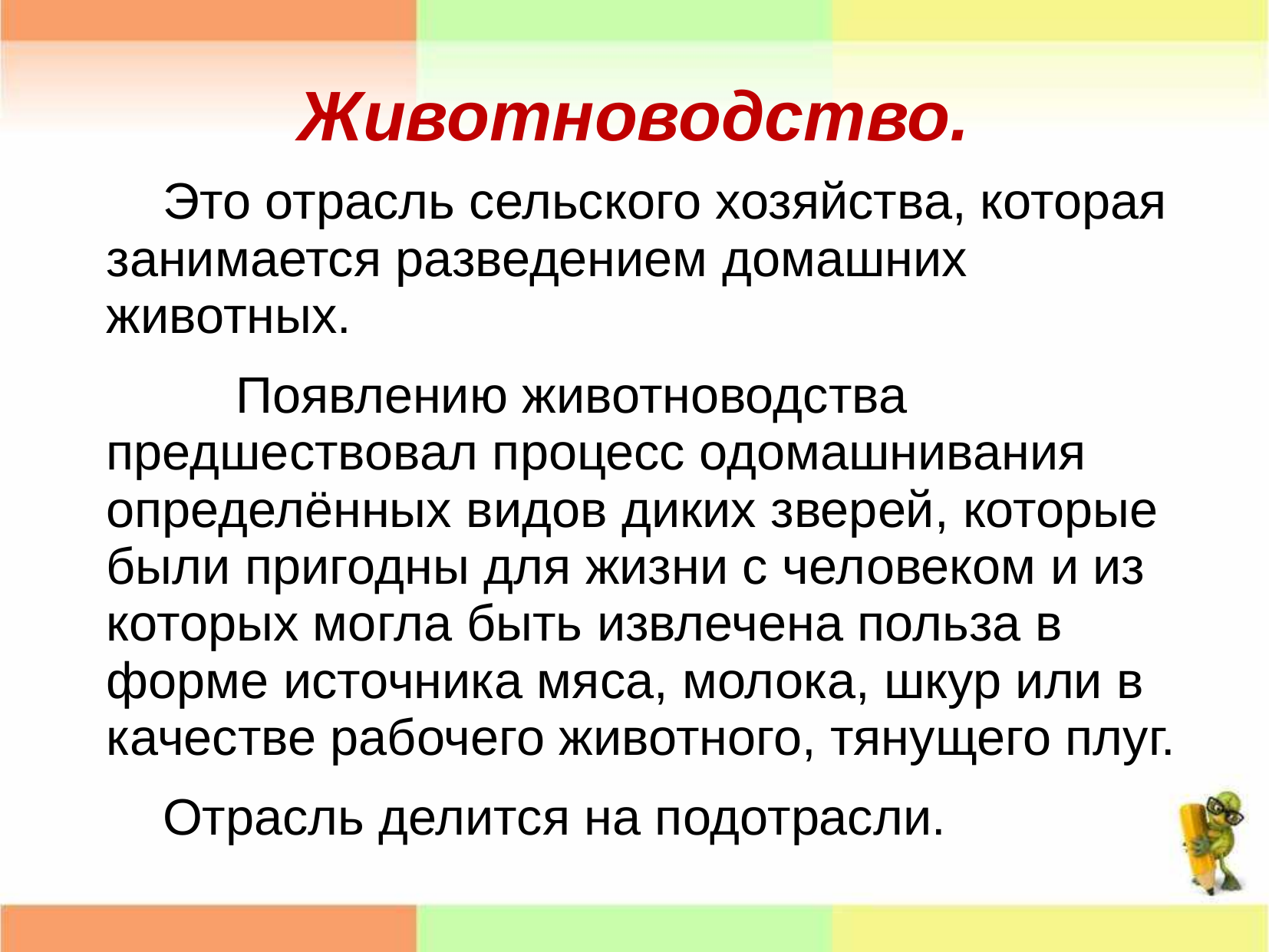

# Животноводство.
	    Это отрасль сельского хозяйства, которая занимается разведением домашних животных.
		 Появлению животноводства предшествовал процесс одомашнивания определённых видов диких зверей, которые были пригодны для жизни с человеком и из которых могла быть извлечена польза в форме источника мяса, молока, шкур или в качестве рабочего животного, тянущего плуг.
       Отрасль делится на подотрасли.